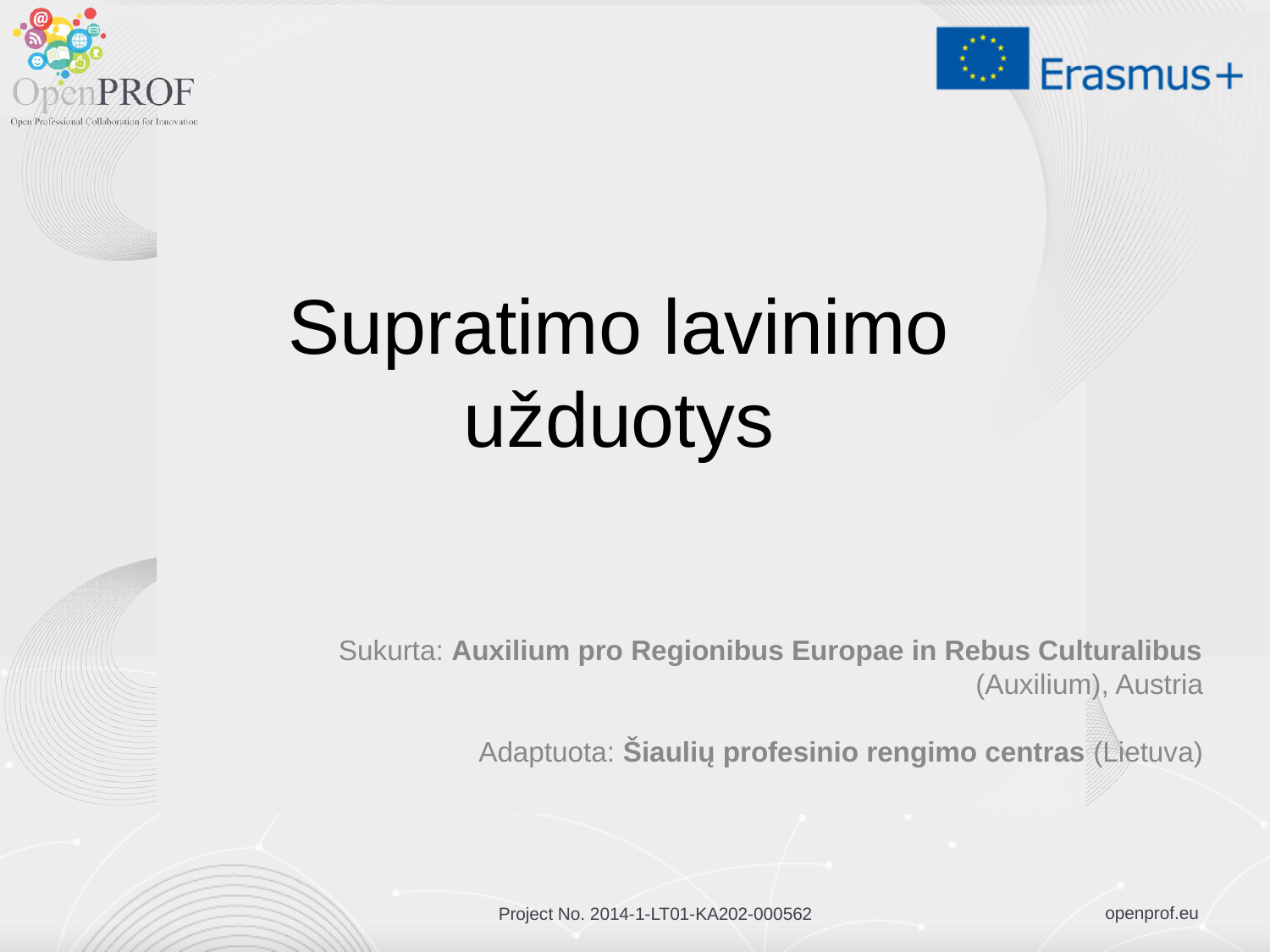

# Supratimo lavinimo užduotys
Sukurta: Auxilium pro Regionibus Europae in Rebus Culturalibus (Auxilium), Austria

Adaptuota: Šiaulių profesinio rengimo centras (Lietuva)